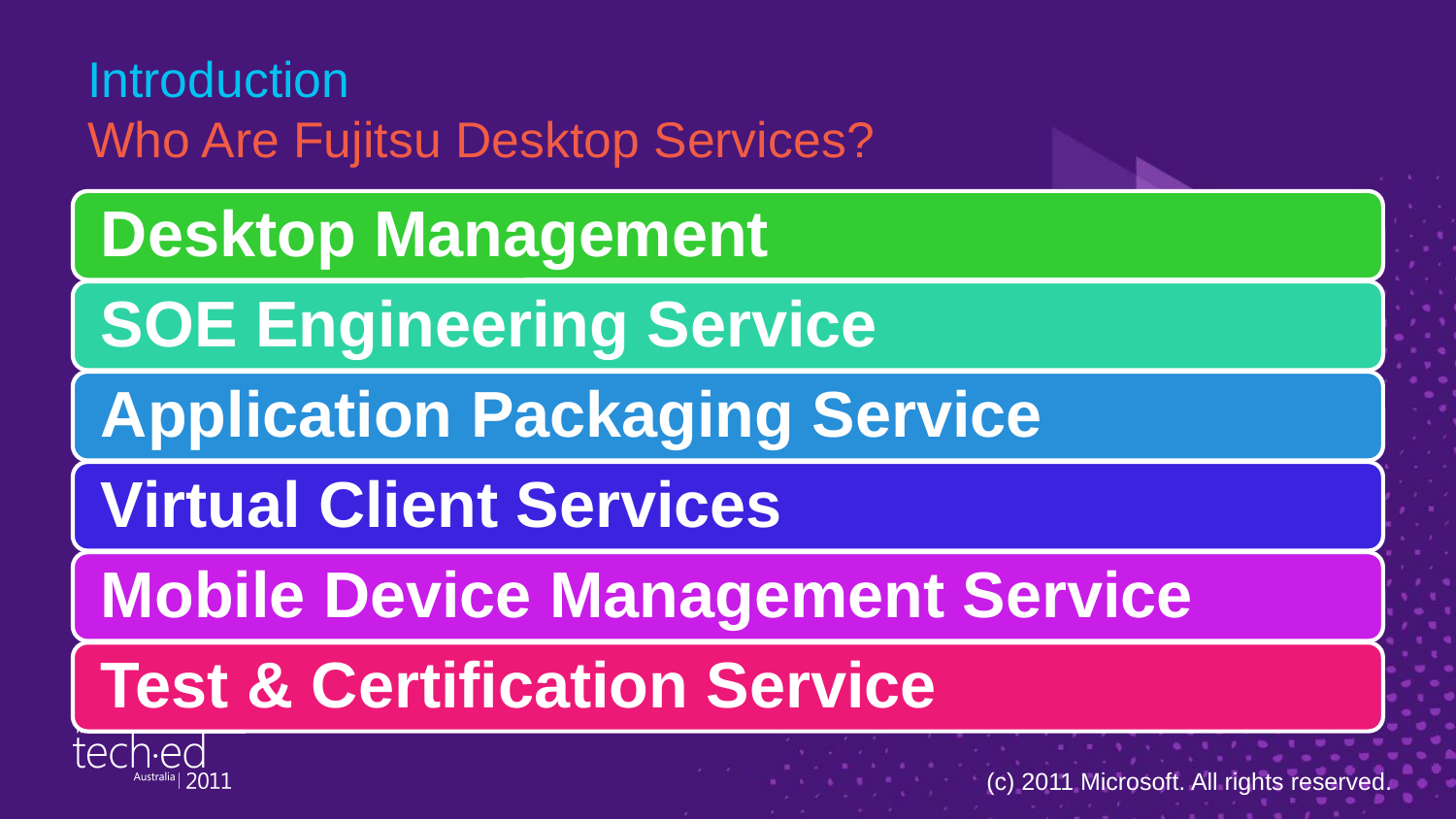

# Introduction Who Are Fujitsu Desktop Services?
Desktop Management
SOE Engineering Service
Application Packaging Service
Virtual Client Services
Mobile Device Management Service
Test & Certification Service
(c) 2011 Microsoft. All rights reserved.